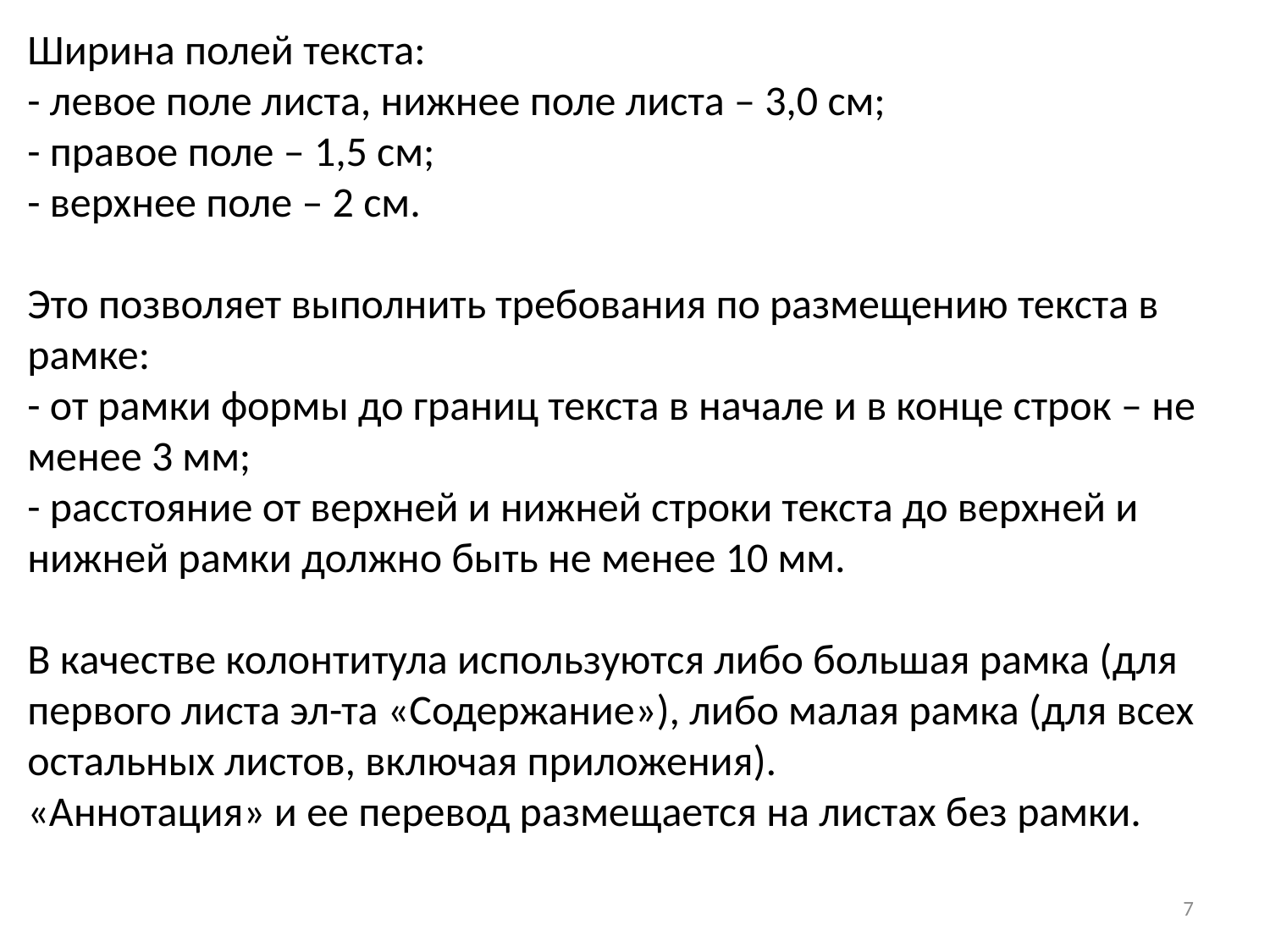

Ширина полей текста:
- левое поле листа, нижнее поле листа – 3,0 см;
- правое поле – 1,5 см;
- верхнее поле – 2 см.

Это позволяет выполнить требования по размещению текста в рамке:
- от рамки формы до границ текста в начале и в конце строк – не
менее 3 мм;
- расстояние от верхней и нижней строки текста до верхней и нижней рамки должно быть не менее 10 мм.

В качестве колонтитула используются либо большая рамка (для первого листа эл-та «Содержание»), либо малая рамка (для всех остальных листов, включая приложения).
«Аннотация» и ее перевод размещается на листах без рамки.
7